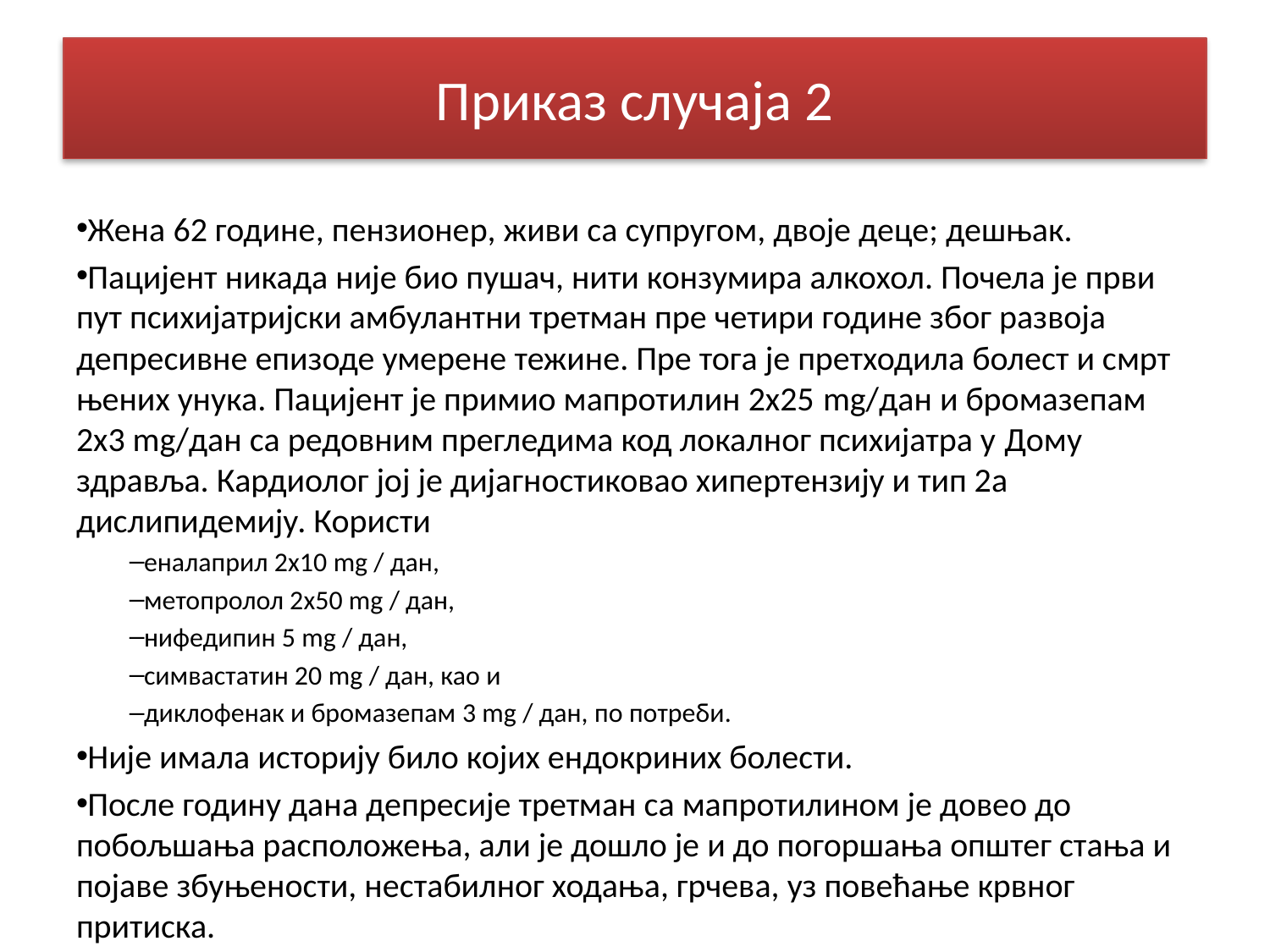

# Приказ случаја 2
Жена 62 годинe, пензионер, живи са супругом, двоје деце; дешњак.
Пацијент никада није био пушач, нити конзумира алкохол. Почела је први пут психијатријски амбулантни третман пре четири године због развоја депресивне епизоде умерене тежине. Пре тога је претходила болест и смрт њених унука. Пацијент је примио мапротилин 2х25 mg/дан и бромазепам 2x3 mg/дан са редовним прегледима код локалног психијатра у Дому здравља. Кардиолог јој је дијагностиковао хипертензију и тип 2а дислипидемију. Користи
еналаприл 2x10 mg / дан,
метопролол 2x50 mg / дан,
нифедипин 5 mg / дан,
симвастатин 20 mg / дан, као и
диклофенак и бромазепам 3 mg / дан, по потреби.
Није имала историју било којих ендокриних болести.
После годину дана депресије третман са мапротилином је довео до побољшања расположења, али је дошло је и до погоршања општег стања и појаве збуњености, нестабилног ходања, грчева, уз повећање крвног притиска.